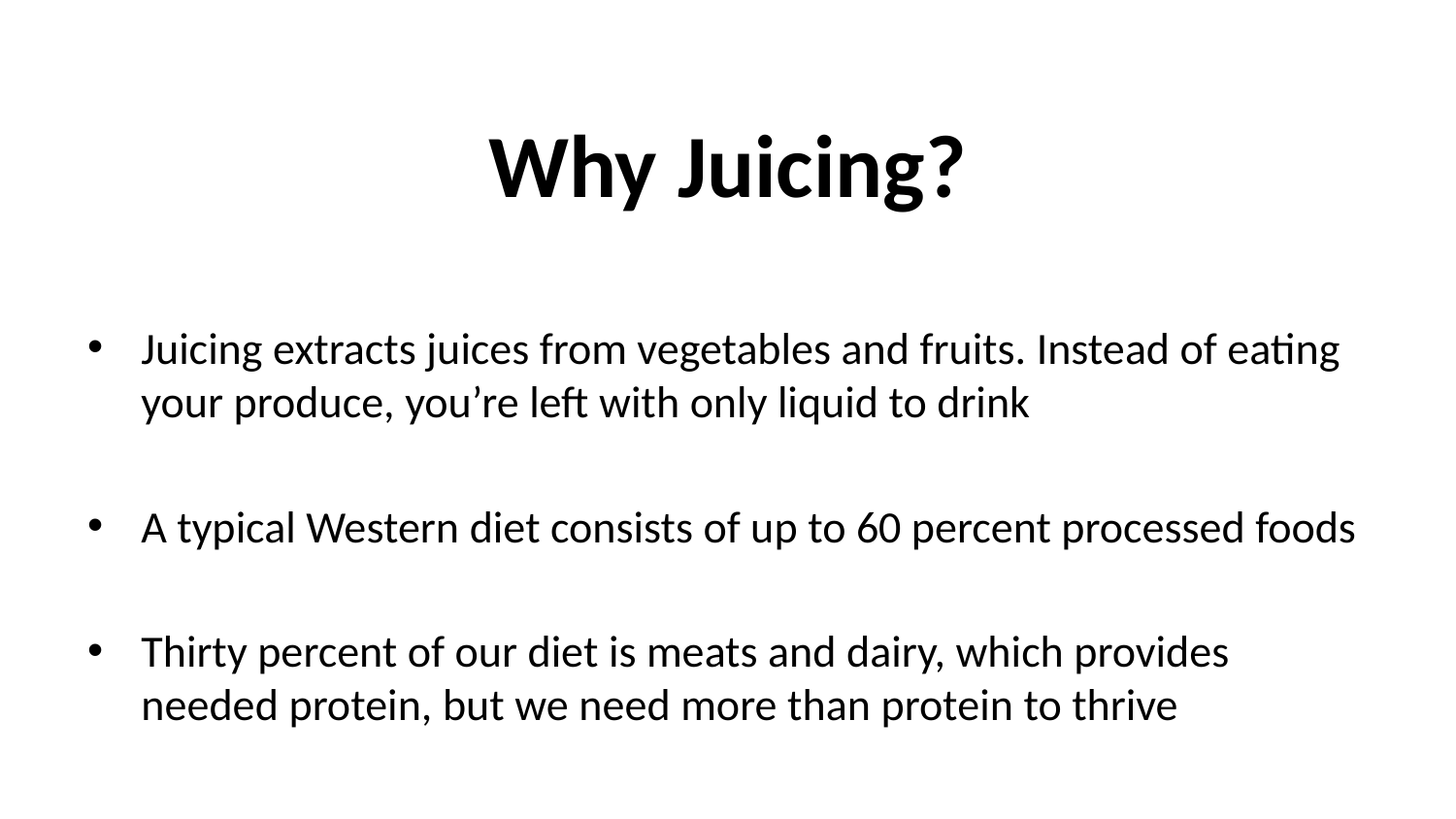

# Why Juicing?
Juicing extracts juices from vegetables and fruits. Instead of eating your produce, you’re left with only liquid to drink

A typical Western diet consists of up to 60 percent processed foods

Thirty percent of our diet is meats and dairy, which provides needed protein, but we need more than protein to thrive